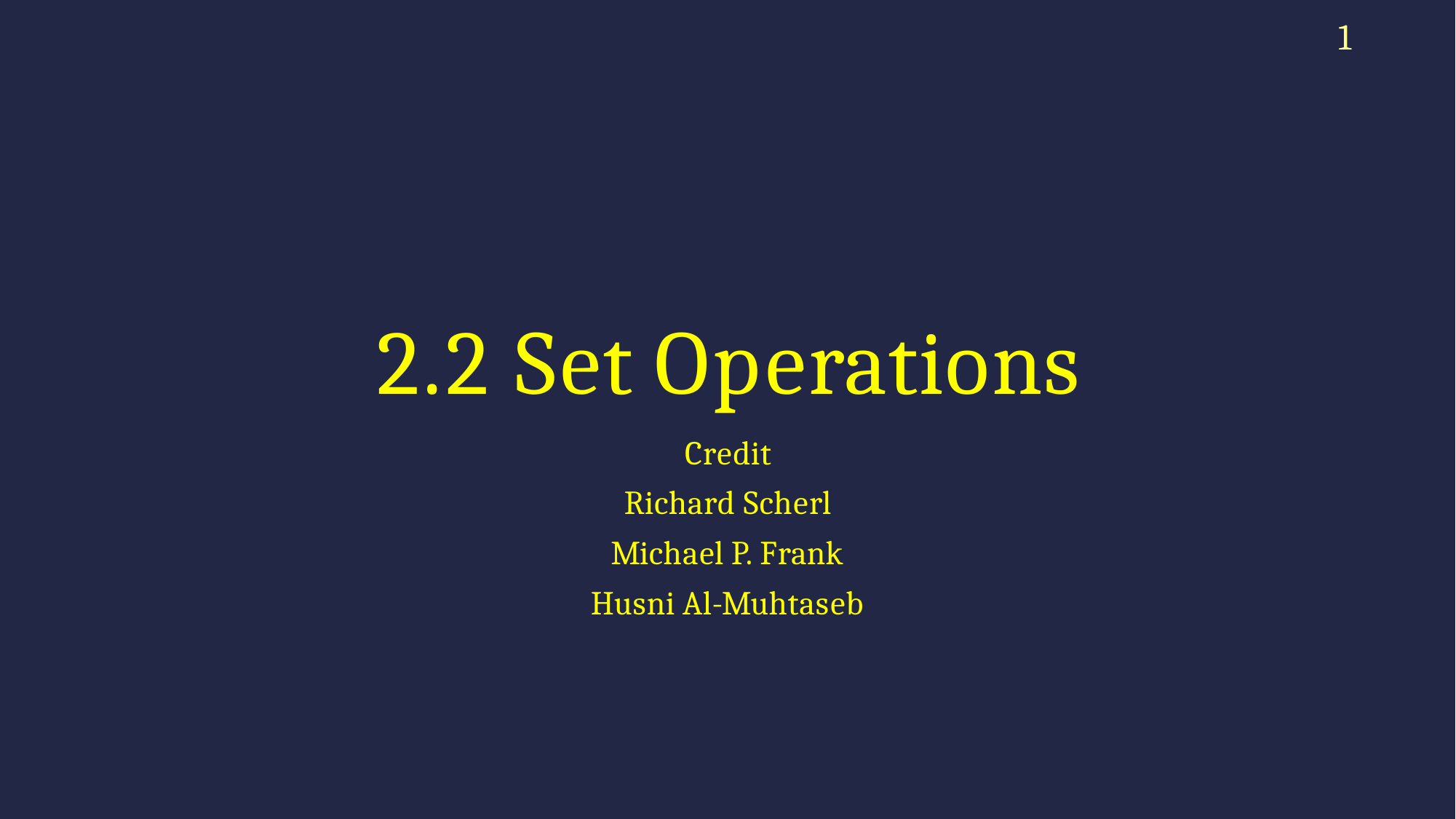

1
# 2.2 Set Operations
Credit
Richard Scherl
Michael P. Frank
Husni Al-Muhtaseb